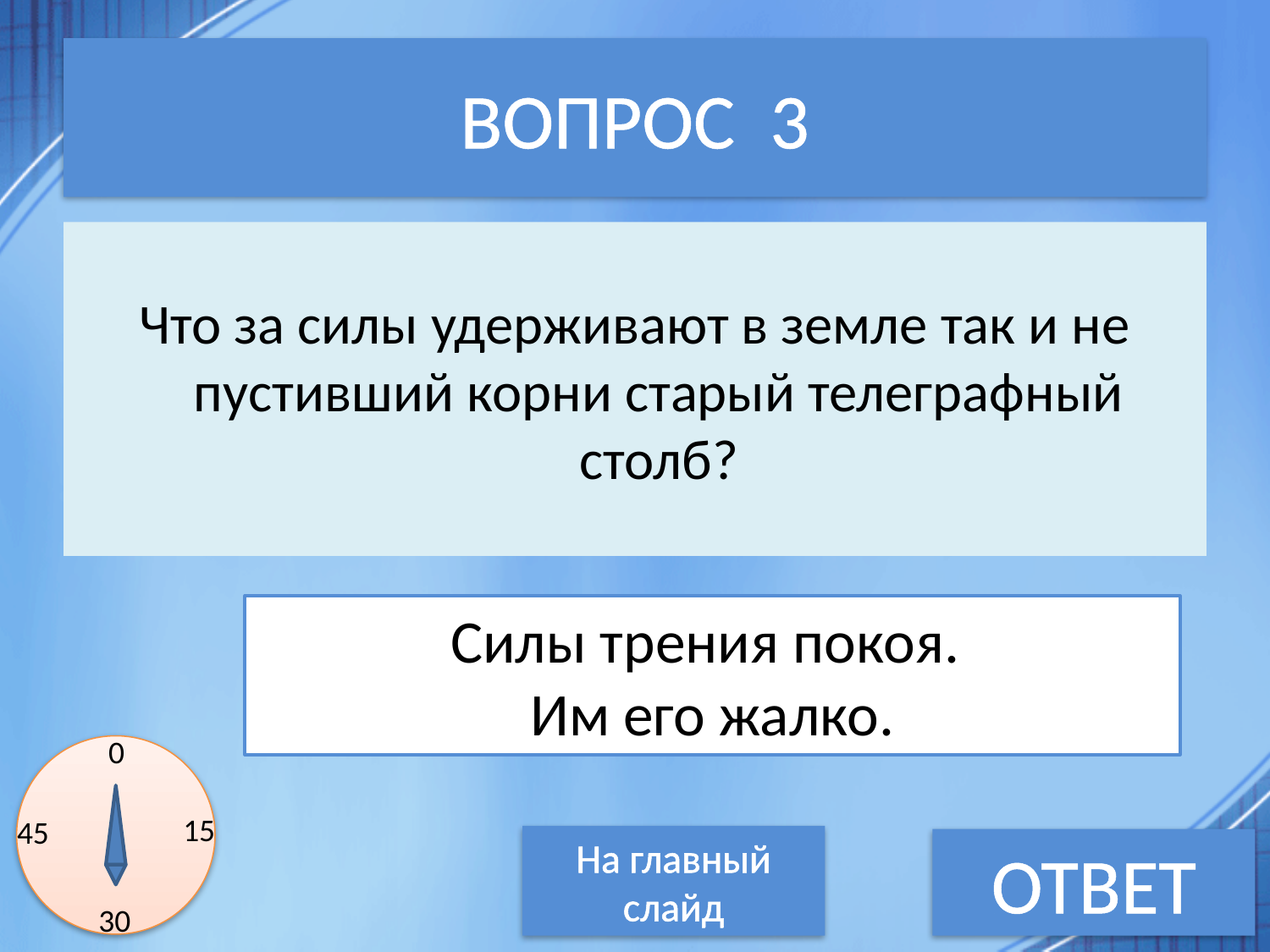

# ВОПРОС  3
Что за силы удерживают в земле так и не пустивший корни старый телеграфный столб?
Силы трения покоя.
Им его жалко.
0

15
45
На главный слайд
ОТВЕТ
30